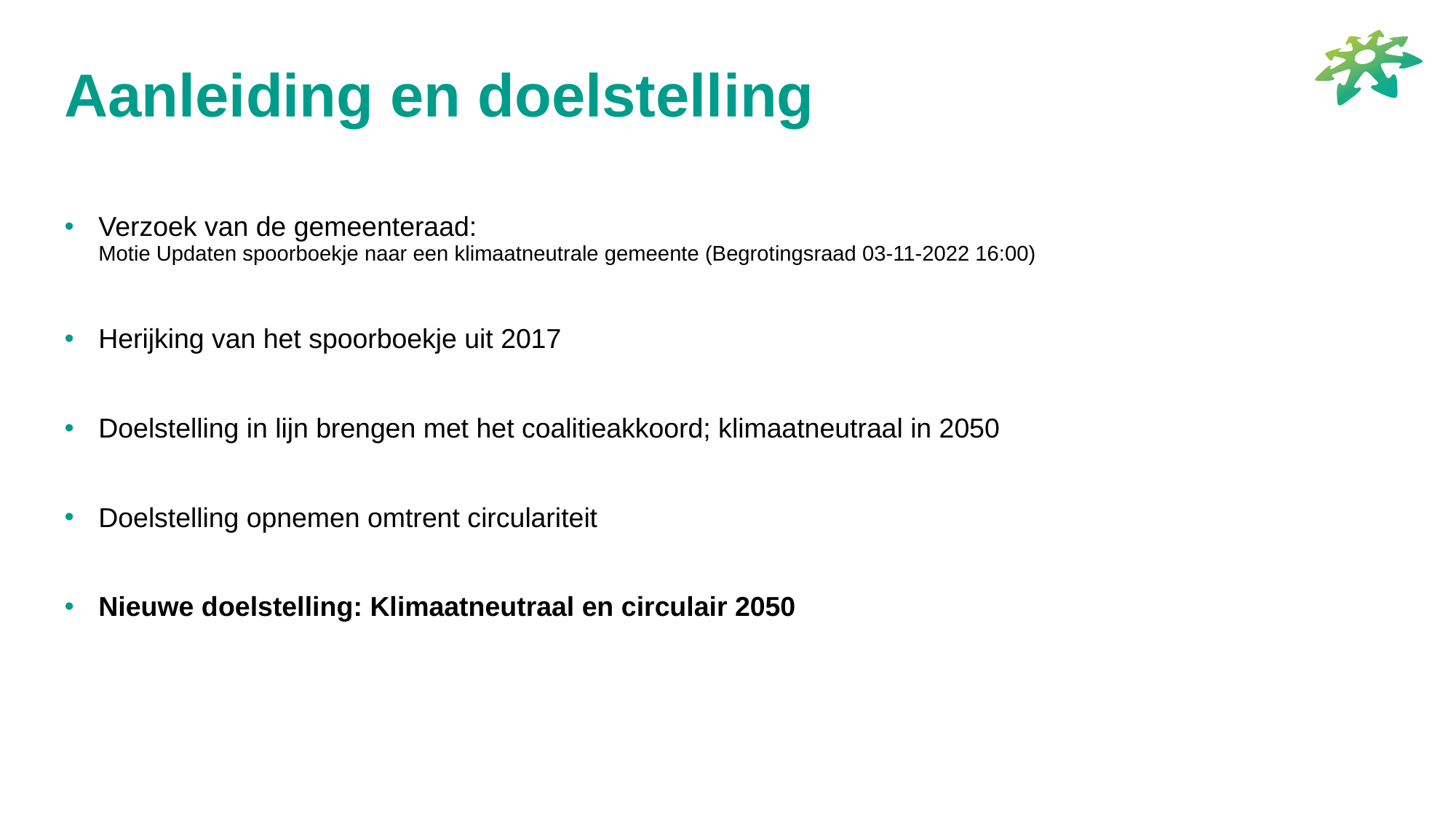

# Aanleiding en doelstelling
Verzoek van de gemeenteraad:
Motie Updaten spoorboekje naar een klimaatneutrale gemeente (Begrotingsraad 03-11-2022 16:00)

Herijking van het spoorboekje uit 2017

Doelstelling in lijn brengen met het coalitieakkoord; klimaatneutraal in 2050

Doelstelling opnemen omtrent circulariteit

Nieuwe doelstelling: Klimaatneutraal en circulair 2050